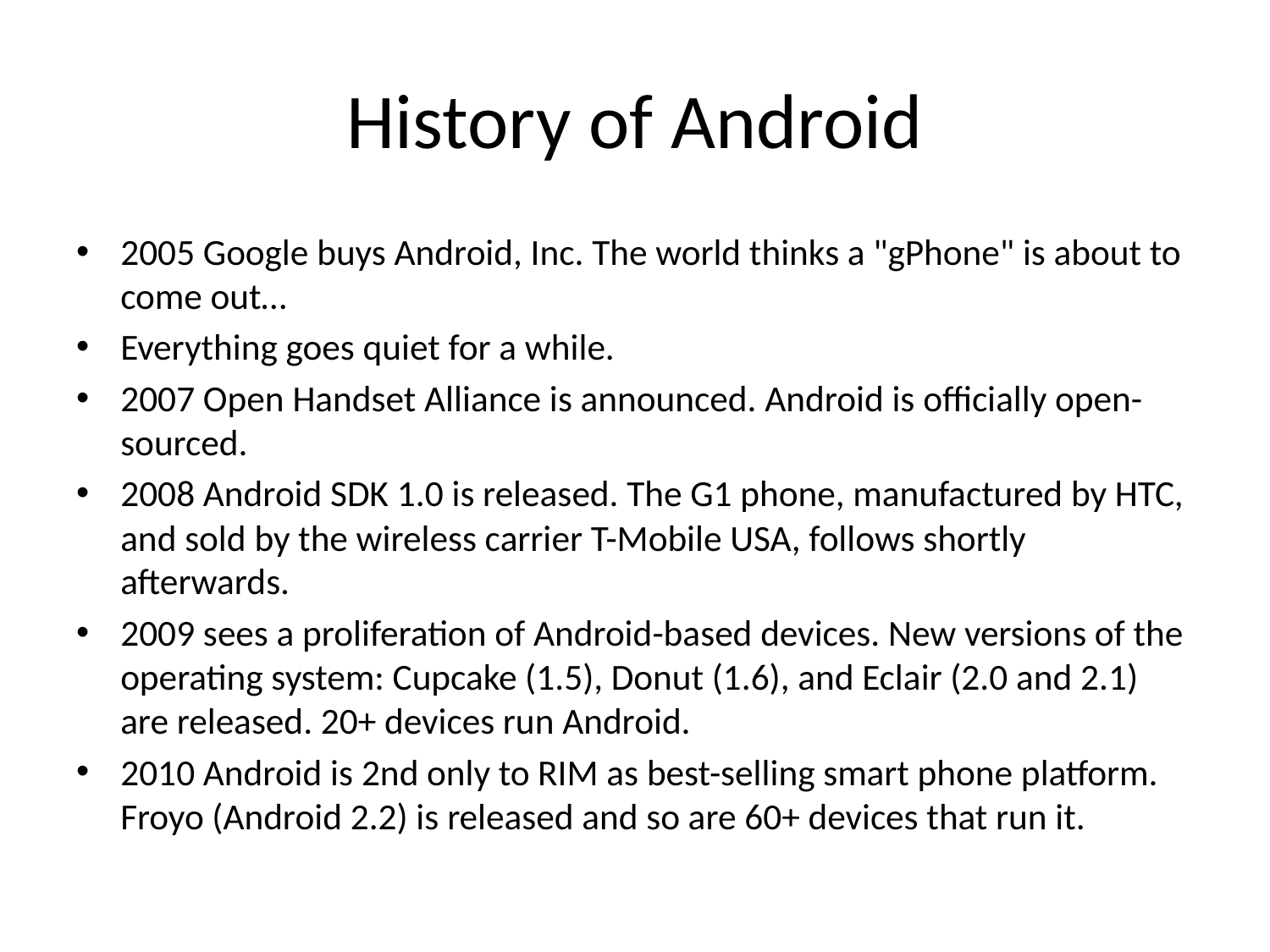

# History of Android
2005 Google buys Android, Inc. The world thinks a "gPhone" is about to come out…
Everything goes quiet for a while.
2007 Open Handset Alliance is announced. Android is officially open-sourced.
2008 Android SDK 1.0 is released. The G1 phone, manufactured by HTC, and sold by the wireless carrier T-Mobile USA, follows shortly afterwards.
2009 sees a proliferation of Android-based devices. New versions of the operating system: Cupcake (1.5), Donut (1.6), and Eclair (2.0 and 2.1) are released. 20+ devices run Android.
2010 Android is 2nd only to RIM as best-selling smart phone platform. Froyo (Android 2.2) is released and so are 60+ devices that run it.